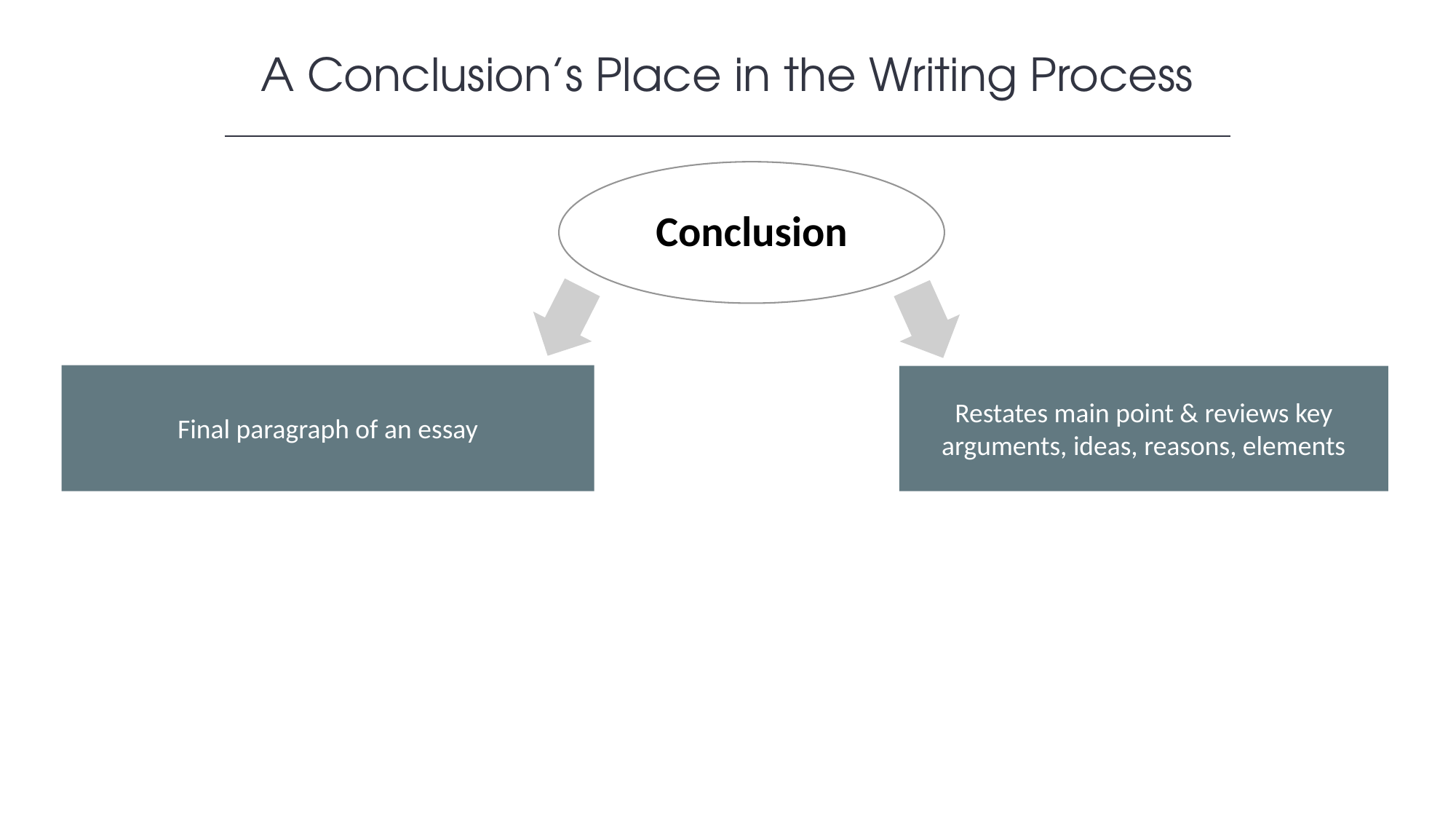

A Conclusion’s Place in the Writing Process
HAWKES LEARNING

Conclusion

Final paragraph of an essay

Restates main point & reviews key arguments, ideas, reasons, elements